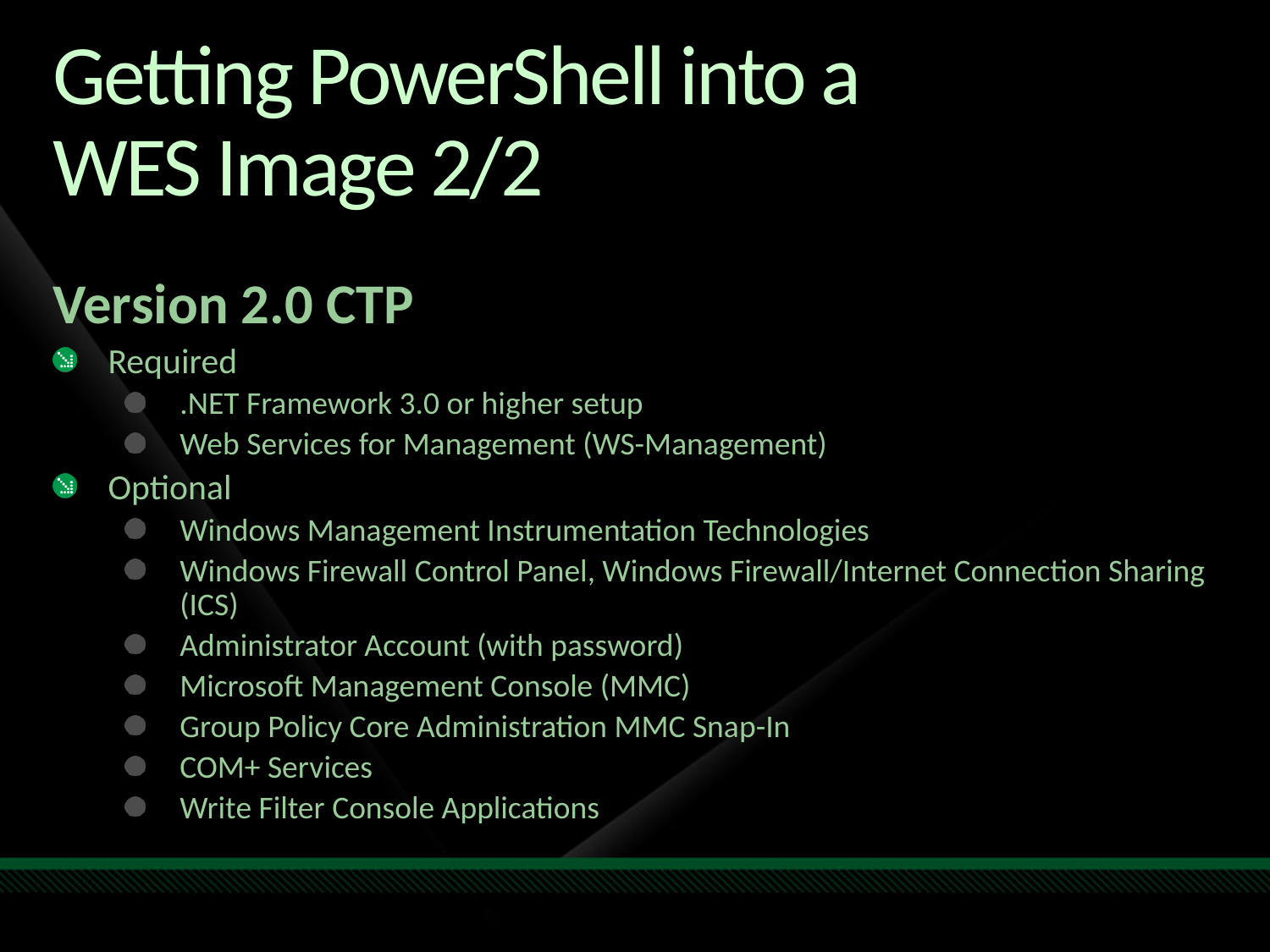

# Getting PowerShell into a WES Image 2/2

Version 2.0 CTP
Required
.NET Framework 3.0 or higher setup
Web Services for Management (WS-Management)
Optional
Windows Management Instrumentation Technologies
Windows Firewall Control Panel, Windows Firewall/Internet Connection Sharing (ICS)
Administrator Account (with password)
Microsoft Management Console (MMC)
Group Policy Core Administration MMC Snap-In
COM+ Services
Write Filter Console Applications